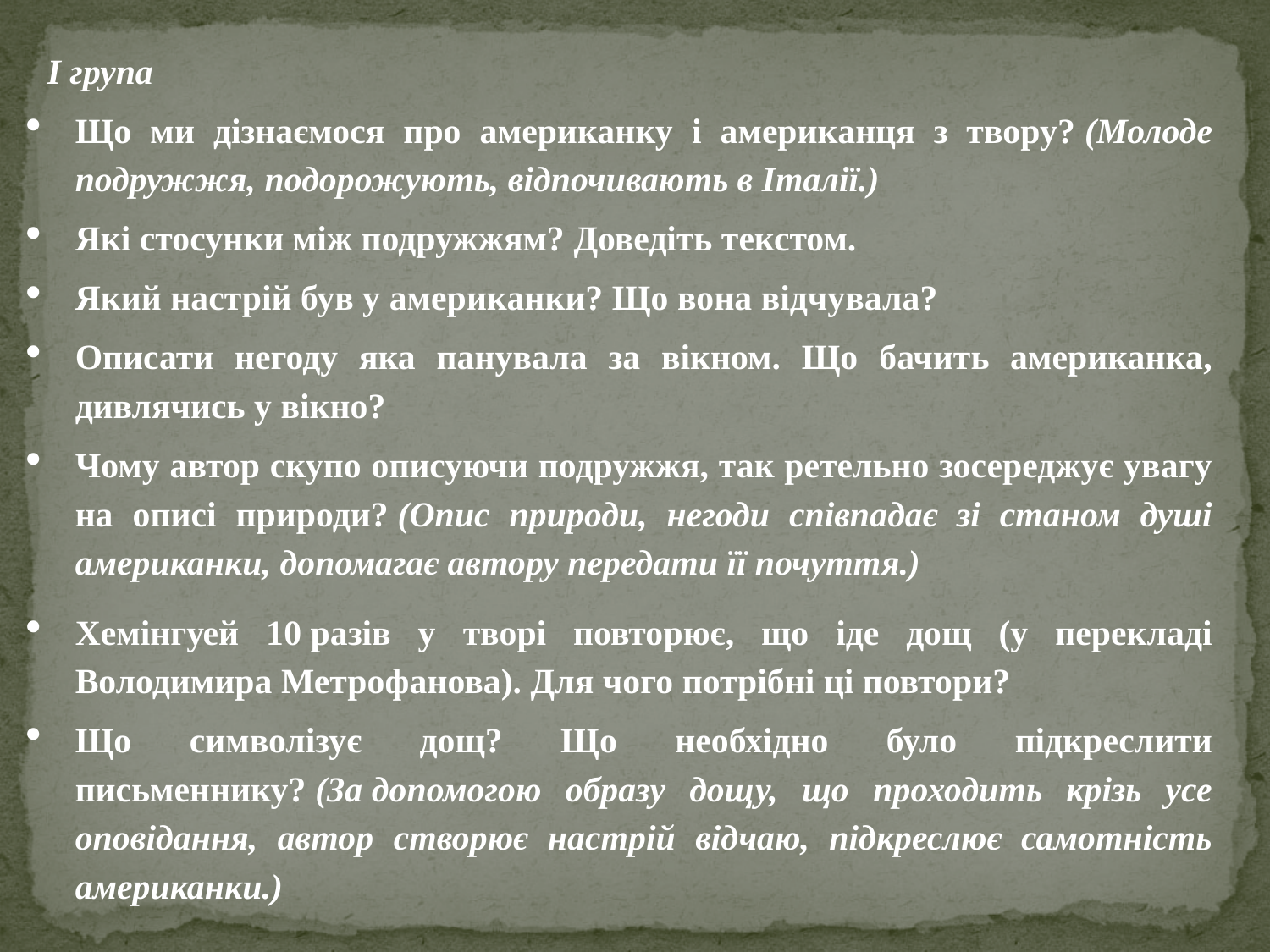

І група
Що ми дізнаємося про американку і американця з твору? (Молоде подружжя, подорожують, відпочивають в Італії.)
Які стосунки між подружжям? Доведіть текстом.
Який настрій був у американки? Що вона відчувала?
Описати негоду яка панувала за вікном. Що бачить американка, дивлячись у вікно?
Чому автор скупо описуючи подружжя, так ретельно зосереджує увагу на описі природи? (Опис природи, негоди співпадає зі станом душі американки, допомагає автору передати її почуття.)
Хемінгуей 10 разів у творі повторює, що іде дощ (у перекладі Володимира Метрофанова). Для чого потрібні ці повтори?
Що символізує дощ? Що необхідно було підкреслити письменнику? (За допомогою образу дощу, що проходить крізь усе оповідання, автор створює настрій відчаю, підкреслює самотність американки.)